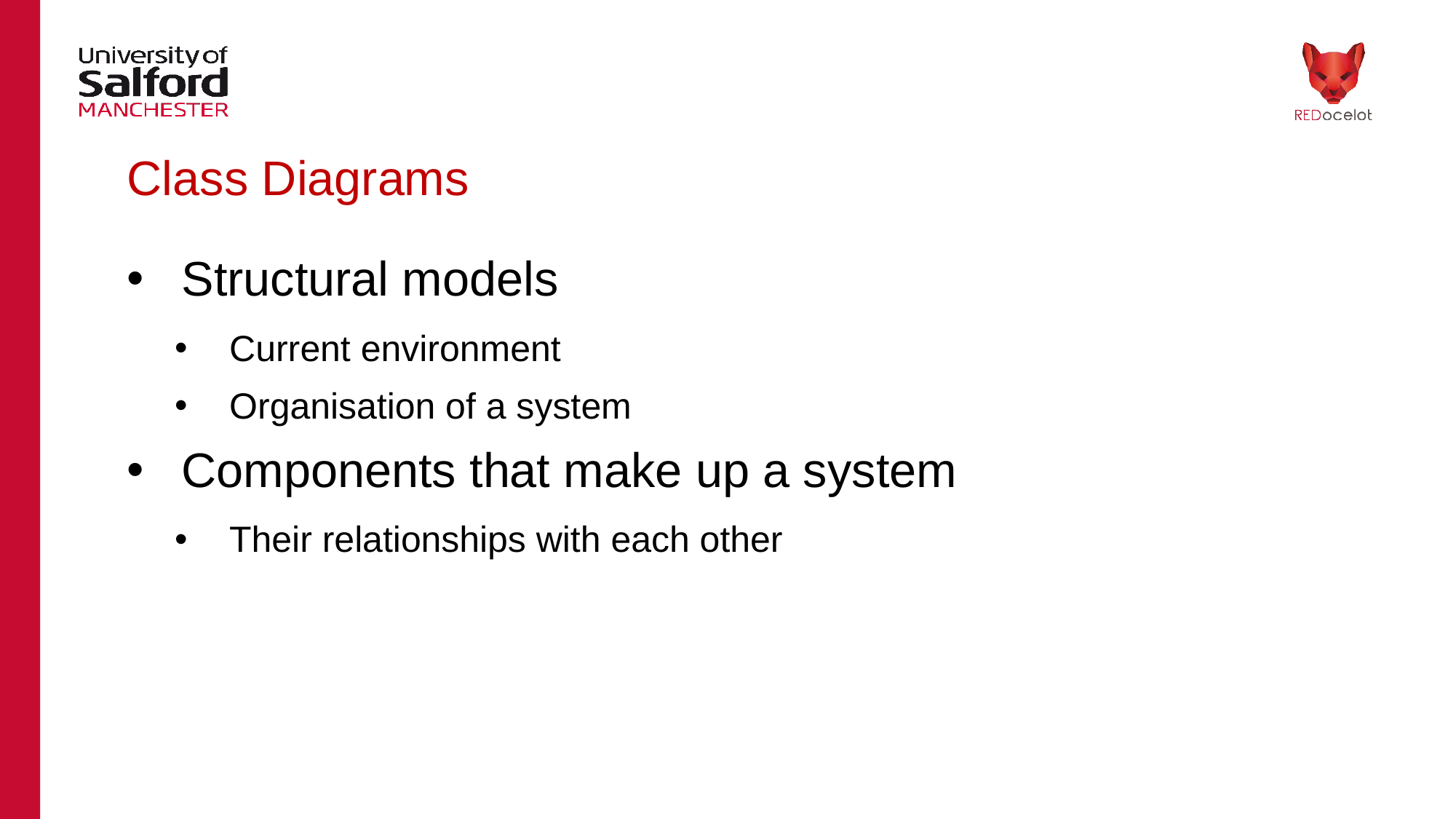

# Class Diagrams
Structural models
Current environment
Organisation of a system
Components that make up a system
Their relationships with each other